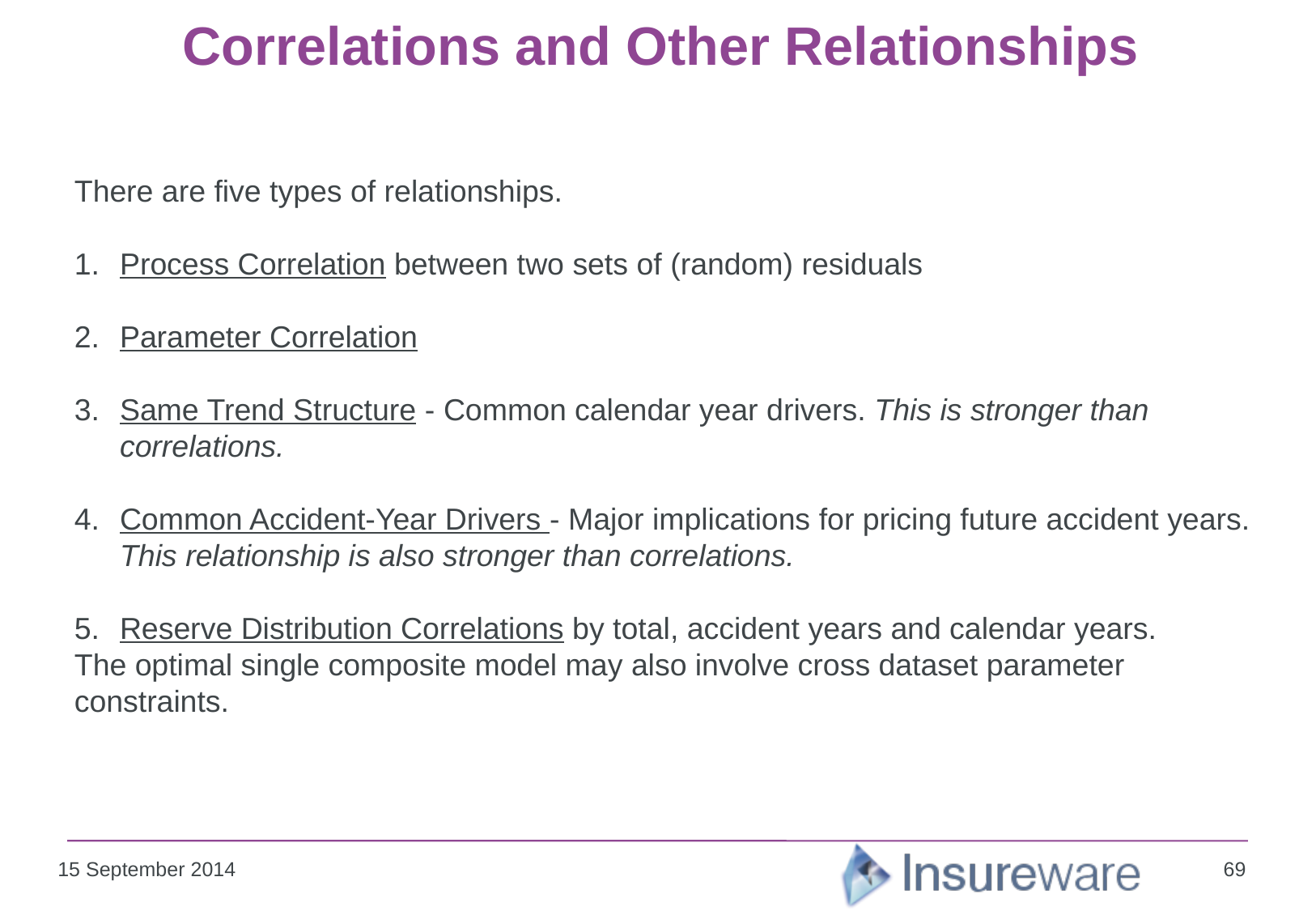

# Correlations and Other Relationships
There are five types of relationships.

Process Correlation between two sets of (random) residuals

Parameter Correlation

Same Trend Structure - Common calendar year drivers. This is stronger than correlations.

Common Accident-Year Drivers - Major implications for pricing future accident years. This relationship is also stronger than correlations.

Reserve Distribution Correlations by total, accident years and calendar years.
The optimal single composite model may also involve cross dataset parameter constraints.
69